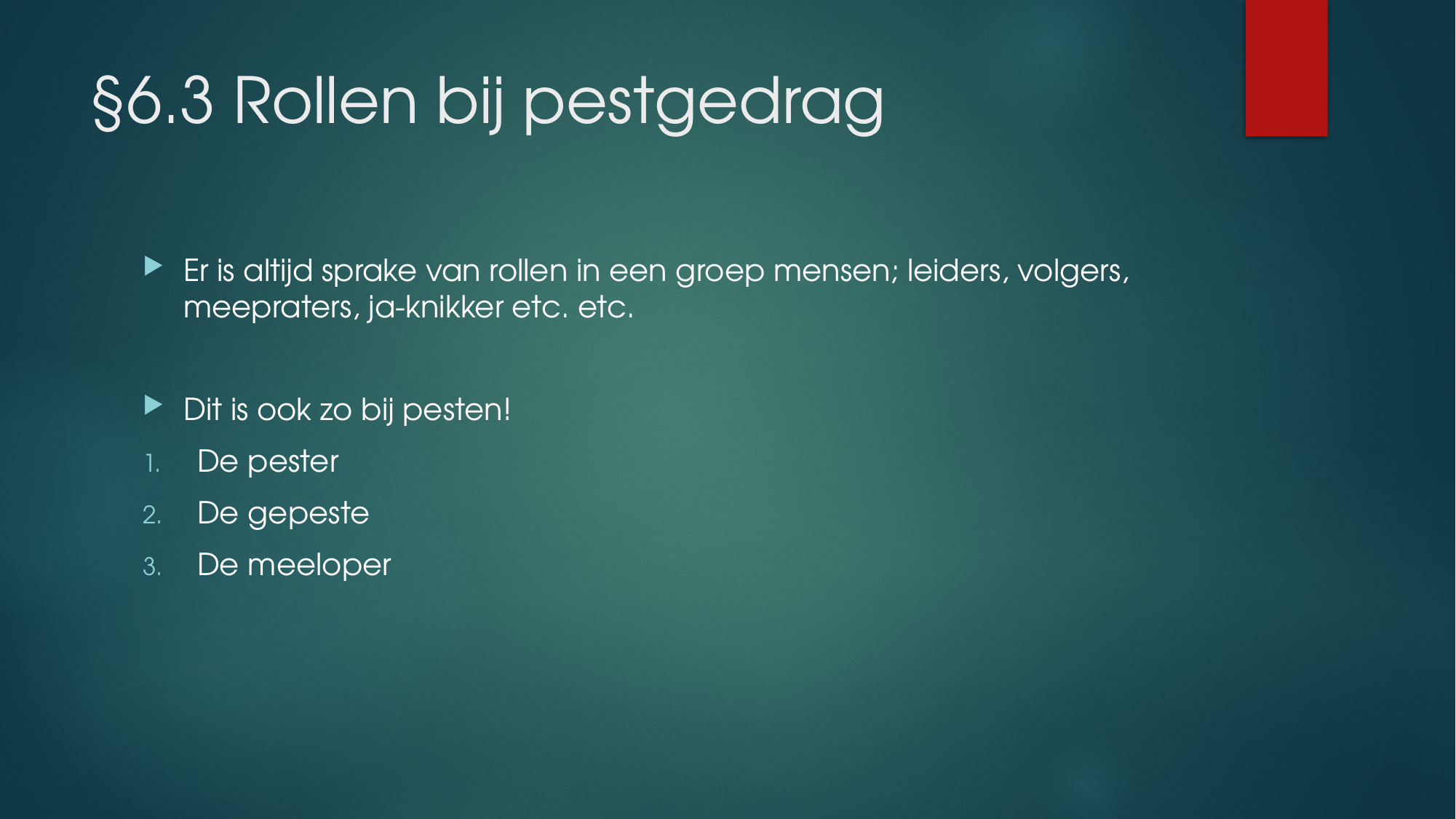

# §6.3 Rollen bij pestgedrag
Er is altijd sprake van rollen in een groep mensen; leiders, volgers, meepraters, ja-knikker etc. etc.

Dit is ook zo bij pesten!
De pester
De gepeste
De meeloper